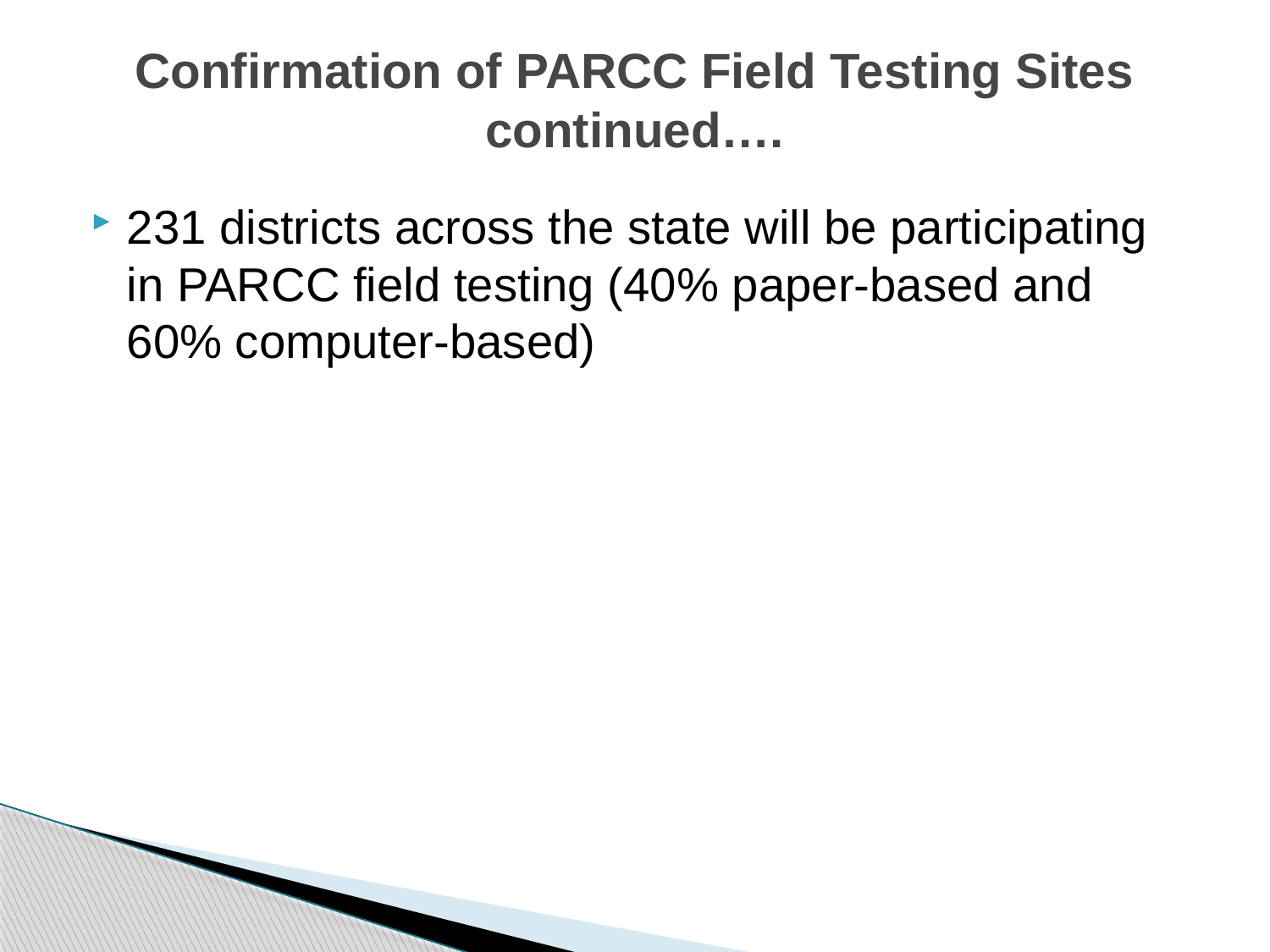

# Confirmation of PARCC Field Testing Sites continued….
231 districts across the state will be participating in PARCC field testing (40% paper-based and 60% computer-based)